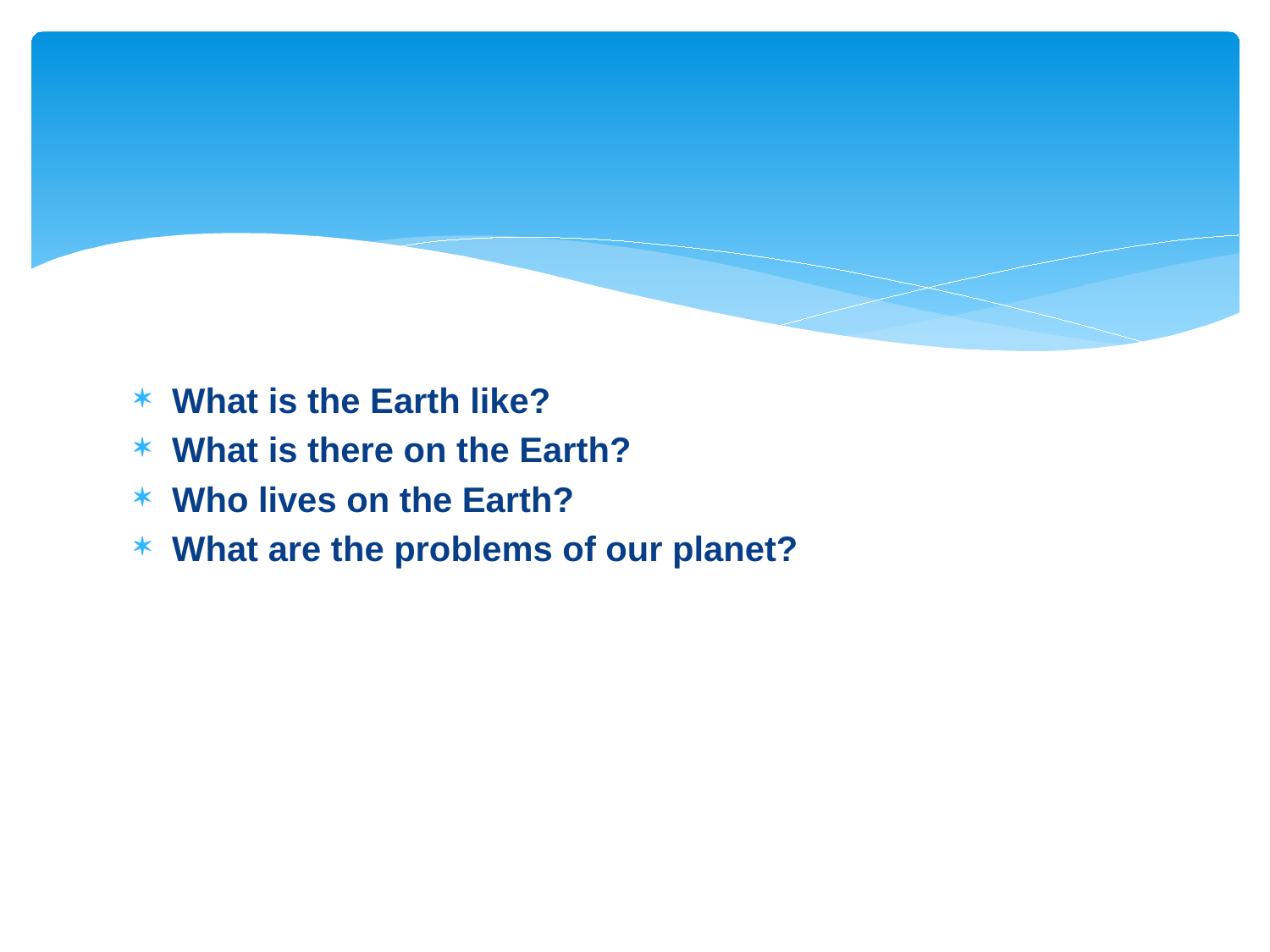

#
What is the Earth like?
What is there on the Earth?
Who lives on the Earth?
What are the problems of our planet?